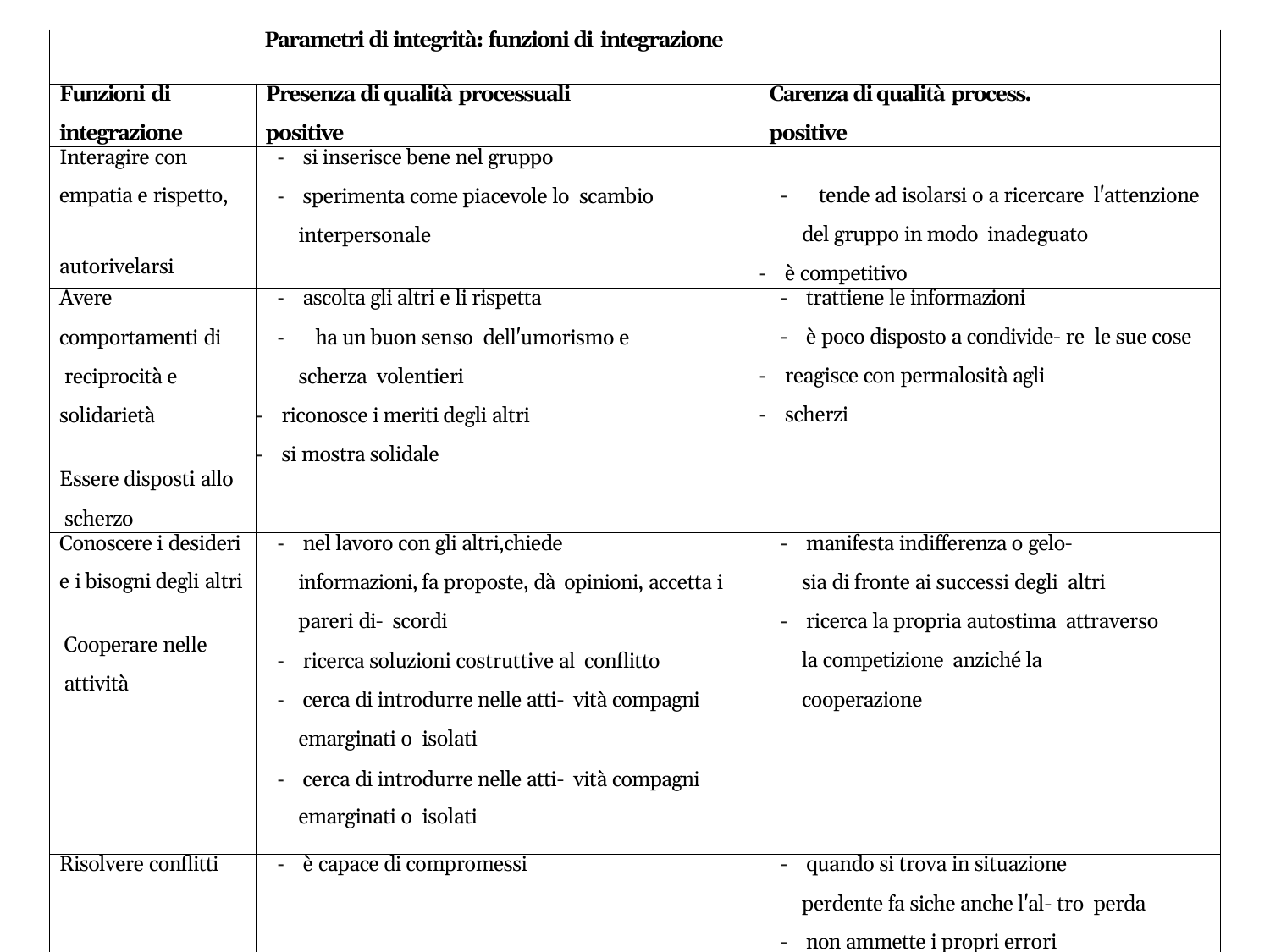

| Parametri di integrità: funzioni di integrazione |  |  |
| --- | --- | --- |
| Funzioni di integrazione | Presenza di qualità processuali positive | Carenza di qualità process. positive |
| Interagire con empatia e rispetto, autorivelarsi | - si inserisce bene nel gruppo - sperimenta come piacevole lo scambio interpersonale | - tende ad isolarsi o a ricercare l'attenzione del gruppo in modo inadeguato - è competitivo |
| Avere comportamenti di reciprocità e solidarietà Essere disposti allo scherzo | - ascolta gli altri e li rispetta - ha un buon senso dell'umorismo e scherza volentieri - riconosce i meriti degli altri - si mostra solidale | - trattiene le informazioni - è poco disposto a condivide- re le sue cose - reagisce con permalosità agli - scherzi |
| Conoscere i desideri e i bisogni degli altri Cooperare nelle attività | - nel lavoro con gli altri,chiede informazioni, fa proposte, dà opinioni, accetta i pareri di- scordi - ricerca soluzioni costruttive al conflitto - cerca di introdurre nelle atti- vità compagni emarginati o isolati - cerca di introdurre nelle atti- vità compagni emarginati o isolati | - manifesta indifferenza o gelo- sia di fronte ai successi degli altri - ricerca la propria autostima attraverso la competizione anziché la cooperazione |
| Risolvere conflitti | - è capace di compromessi | - quando si trova in situazione perdente fa siche anche l'al- tro perda - non ammette i propri errori |